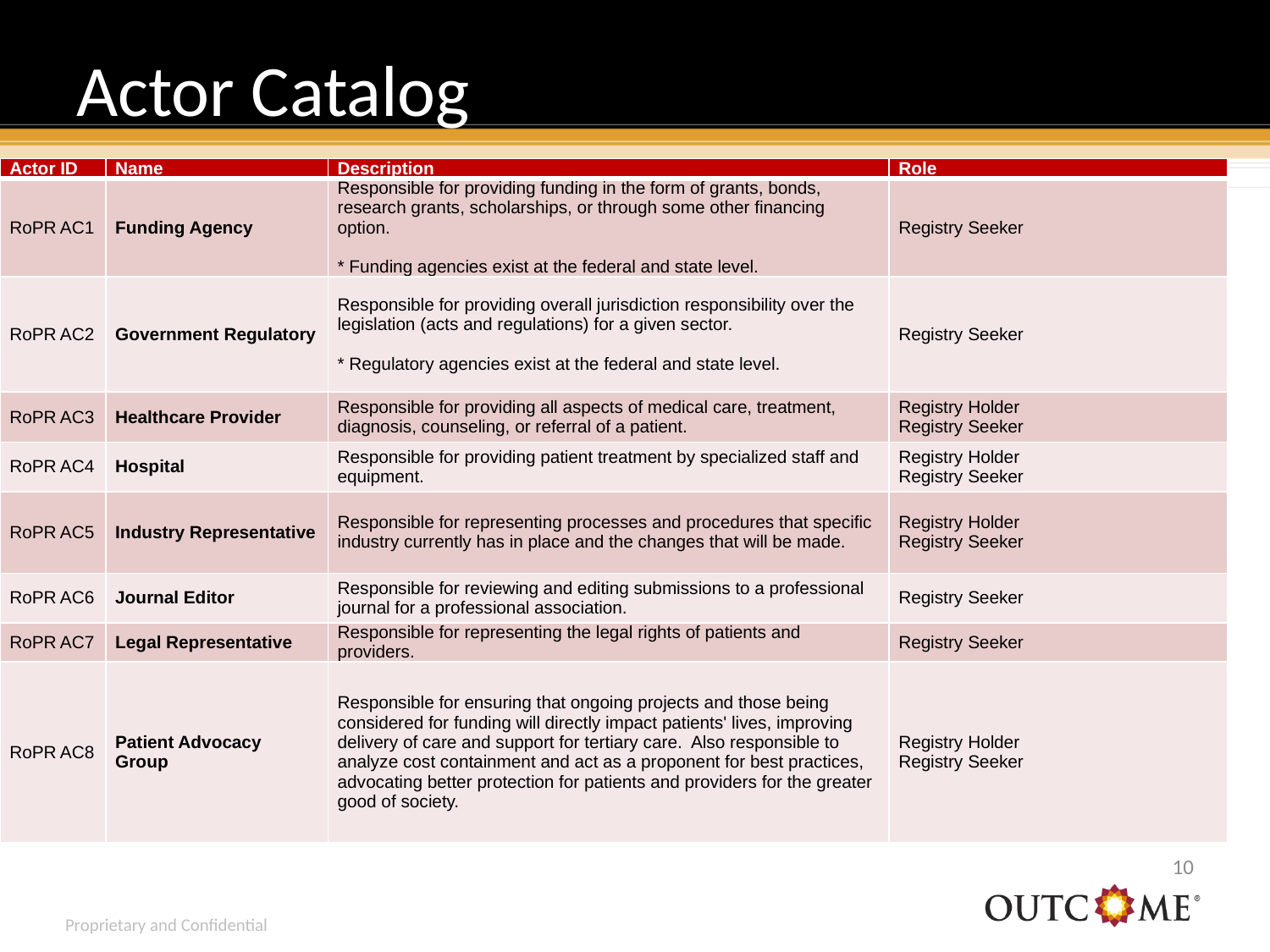

# Actor Catalog
| Actor ID | Name | Description | Role |
| --- | --- | --- | --- |
| RoPR AC1 | Funding Agency | Responsible for providing funding in the form of grants, bonds, research grants, scholarships, or through some other financing option. \* Funding agencies exist at the federal and state level. | Registry Seeker |
| RoPR AC2 | Government Regulatory | Responsible for providing overall jurisdiction responsibility over the legislation (acts and regulations) for a given sector. \* Regulatory agencies exist at the federal and state level. | Registry Seeker |
| RoPR AC3 | Healthcare Provider | Responsible for providing all aspects of medical care, treatment, diagnosis, counseling, or referral of a patient. | Registry Holder Registry Seeker |
| RoPR AC4 | Hospital | Responsible for providing patient treatment by specialized staff and equipment. | Registry Holder Registry Seeker |
| RoPR AC5 | Industry Representative | Responsible for representing processes and procedures that specific industry currently has in place and the changes that will be made. | Registry Holder Registry Seeker |
| RoPR AC6 | Journal Editor | Responsible for reviewing and editing submissions to a professional journal for a professional association. | Registry Seeker |
| RoPR AC7 | Legal Representative | Responsible for representing the legal rights of patients and providers. | Registry Seeker |
| RoPR AC8 | Patient Advocacy Group | Responsible for ensuring that ongoing projects and those being considered for funding will directly impact patients' lives, improving delivery of care and support for tertiary care. Also responsible to analyze cost containment and act as a proponent for best practices, advocating better protection for patients and providers for the greater good of society. | Registry Holder Registry Seeker |
Actor ID
Name
Description
Role
RoPR AC1
Funding Agency
Responsible for providing funding in the form of grants, bonds, research grants, scholarships, or through some other financing option.
* Funding agencies exist at the federal and state level.
Registry Seeker
RoPR AC2
Government Regulatory
Responsible for providing overall jurisdiction responsibility over the legislation (acts and regulations) for a given sector.
* Regulatory agencies exist at the federal and state level.
Registry Seeker
RoPR AC3
Healthcare Provider
Responsible for providing all aspects of medical care, treatment, diagnosis, counseling, or referral of a patient.
Registry Holder
Registry Seeker
RoPR AC4
Hospital
Responsible for providing patient treatment by specialized staff and equipment.
Registry Holder
Registry Seeker
RoPR AC5
Industry Representative
Responsible for representing processes and procedures that specific industry currently has in place and the changes that will be made.
Registry Holder
Registry Seeker
RoPR AC6
Journal Editor
Responsible for reviewing and editing submissions to a professional journal for a professional association.
Registry Seeker
RoPR AC7
Legal Representative
Responsible for representing the legal rights of patients and providers.
Registry Seeker
RoPR AC8
Patient Advocacy Group
Responsible for ensuring that ongoing projects and those being considered for funding will directly impact patients' lives, improving delivery of care and support for tertiary care.  Also responsible to analyze cost containment and act as a proponent for best practices, advocating better protection for patients and providers for the greater good of society.
Registry Holder
Registry Seeker

10